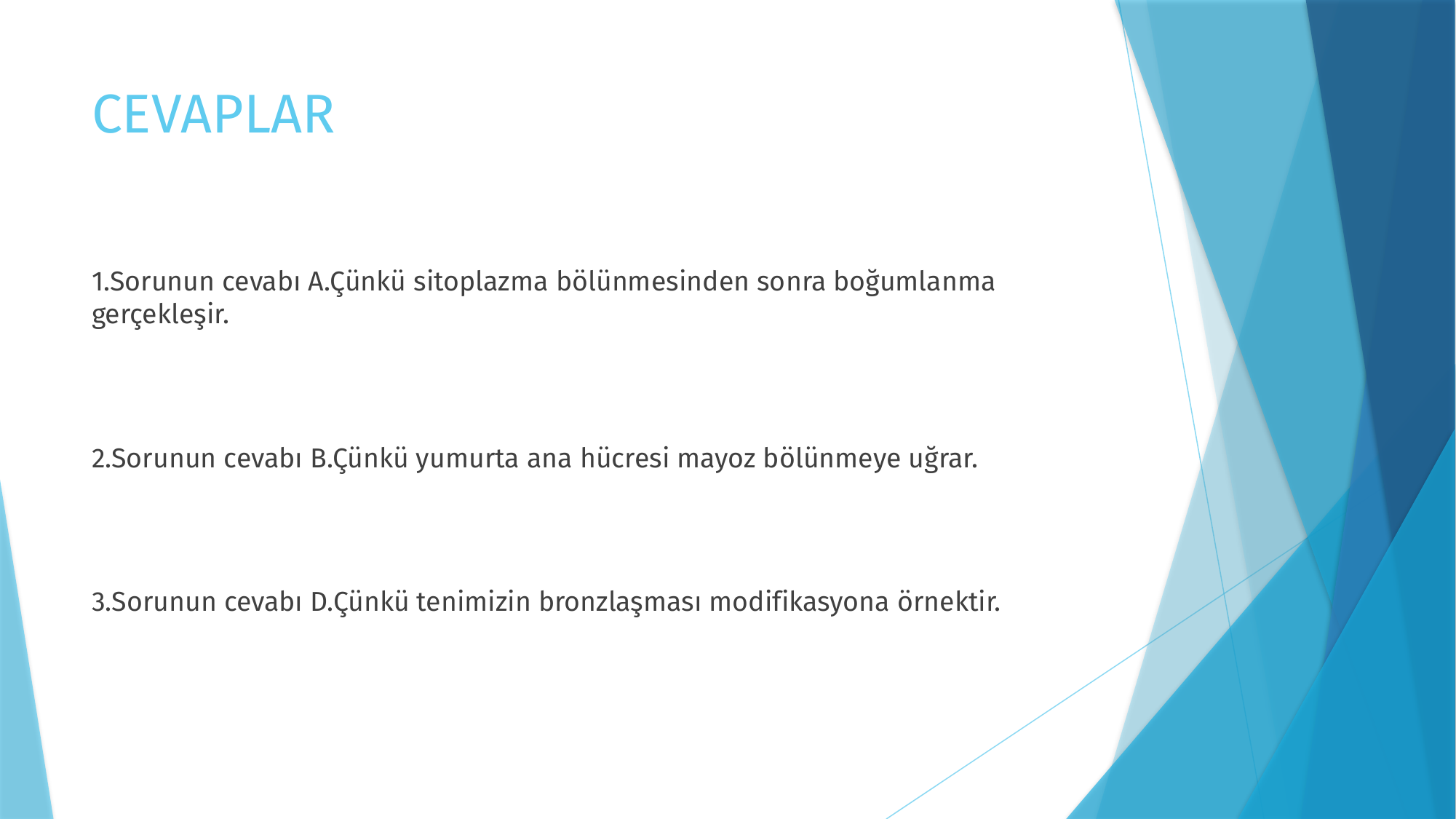

# CEVAPLAR
1.Sorunun cevabı A.Çünkü sitoplazma bölünmesinden sonra boğumlanma gerçekleşir.

2.Sorunun cevabı B.Çünkü yumurta ana hücresi mayoz bölünmeye uğrar.

3.Sorunun cevabı D.Çünkü tenimizin bronzlaşması modifikasyona örnektir.